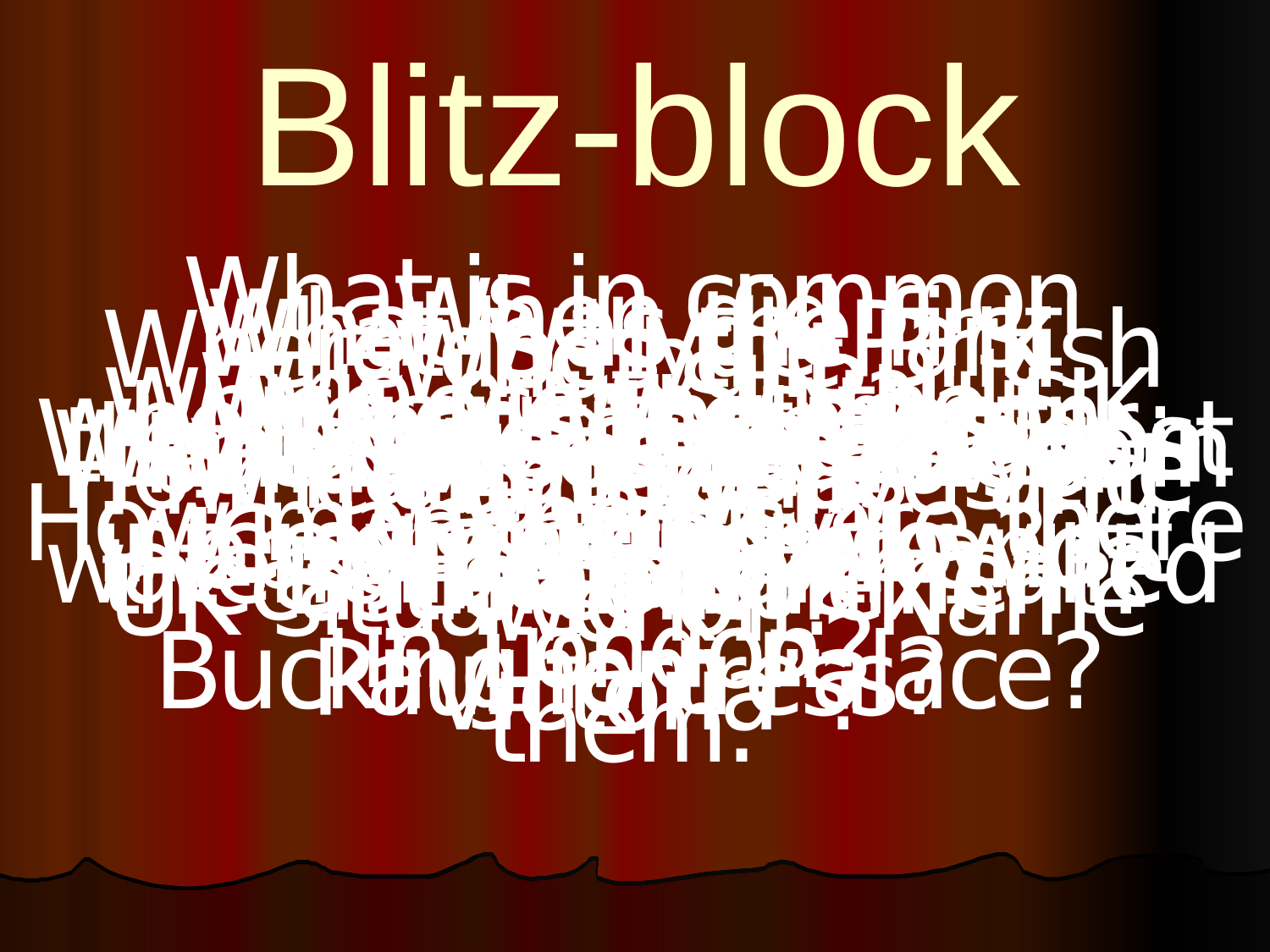

# Blitz-block
What is in common between Westminster Abbey and Peter-and-Paul-fortress?

When did
the Great Fire of London
 happen?
What was the first building in the Tower castle complex?
What is Hyde Park famous for?

Where does the British Prime Minister live and work?
Who built
the Tower?
Who built St Paul’s Cathedral?
Which ocean is the UK washed by?
Where is the Nelson Column and why?
What is the most interesting time to visit Buckingham Palace?
What are they?
Why is one of the biggest waterfalls on Earth called “Victoria”?
What separates these islands?
What houses are there in the British parliament?
How many islands is the UK situated on? Name them.
How many parts are there in London?